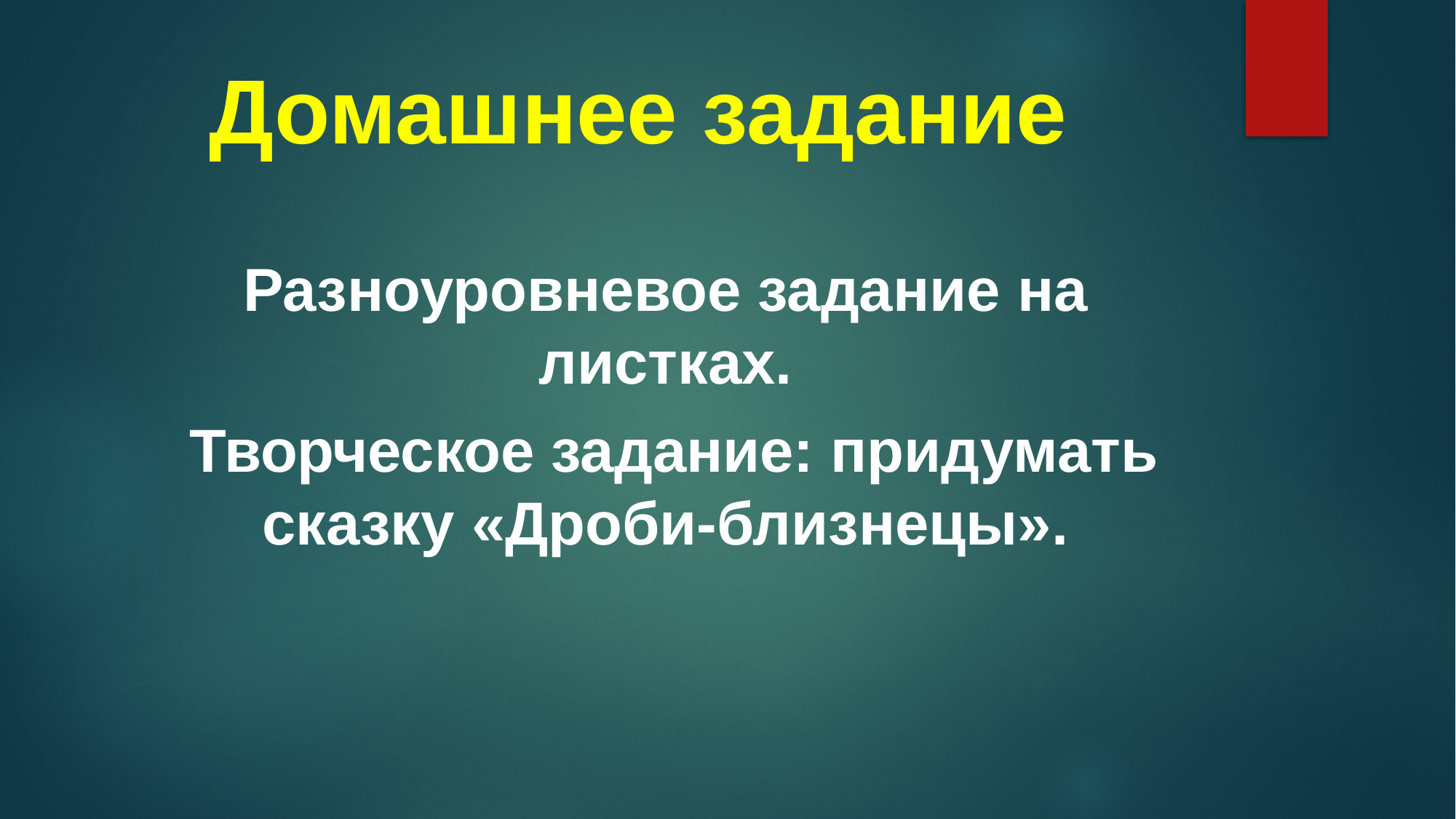

# Домашнее задание
Разноуровневое задание на листках.
 Творческое задание: придумать сказку «Дроби-близнецы».